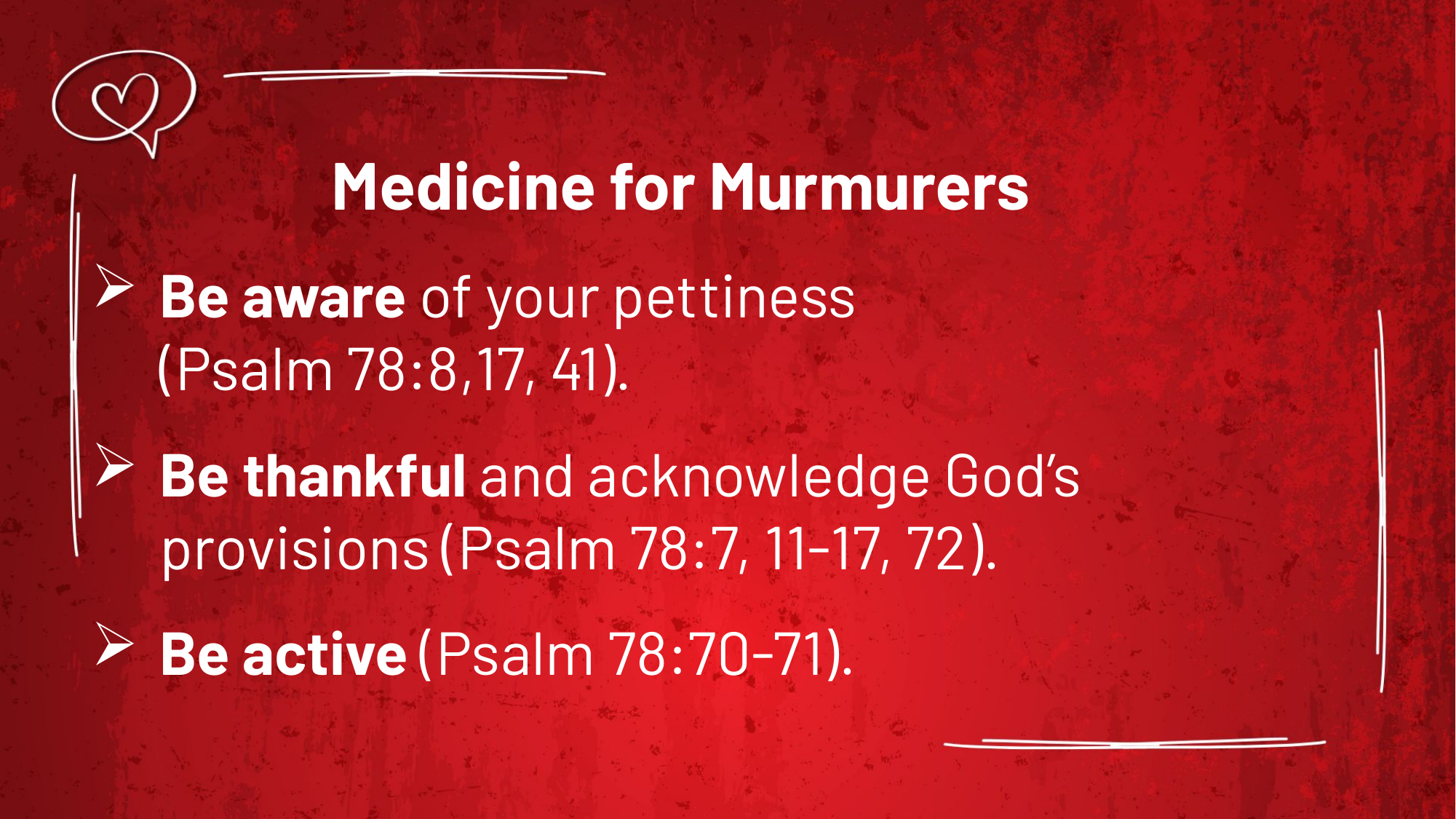

Medicine for Murmurers
Be aware of your pettiness
(Psalm 78:8,17, 41).
Be thankful and acknowledge God’s provisions (Psalm 78:7, 11-17, 72).
Be active (Psalm 78:70-71).